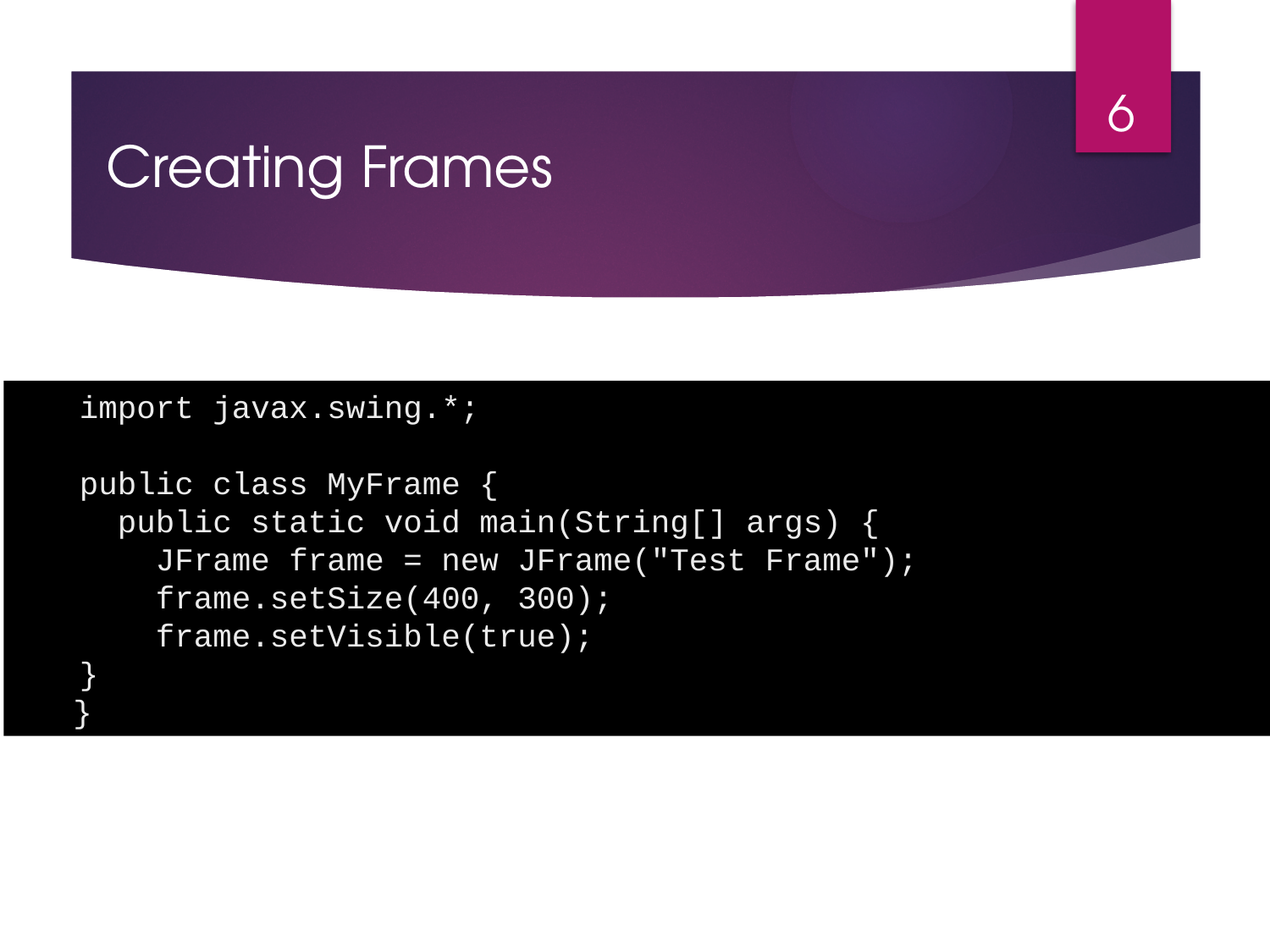

6
# Creating Frames
import javax.swing.*;

public class MyFrame {
  public static void main(String[] args) {
    JFrame frame = new JFrame("Test Frame");
    frame.setSize(400, 300);
    frame.setVisible(true);
}
   }